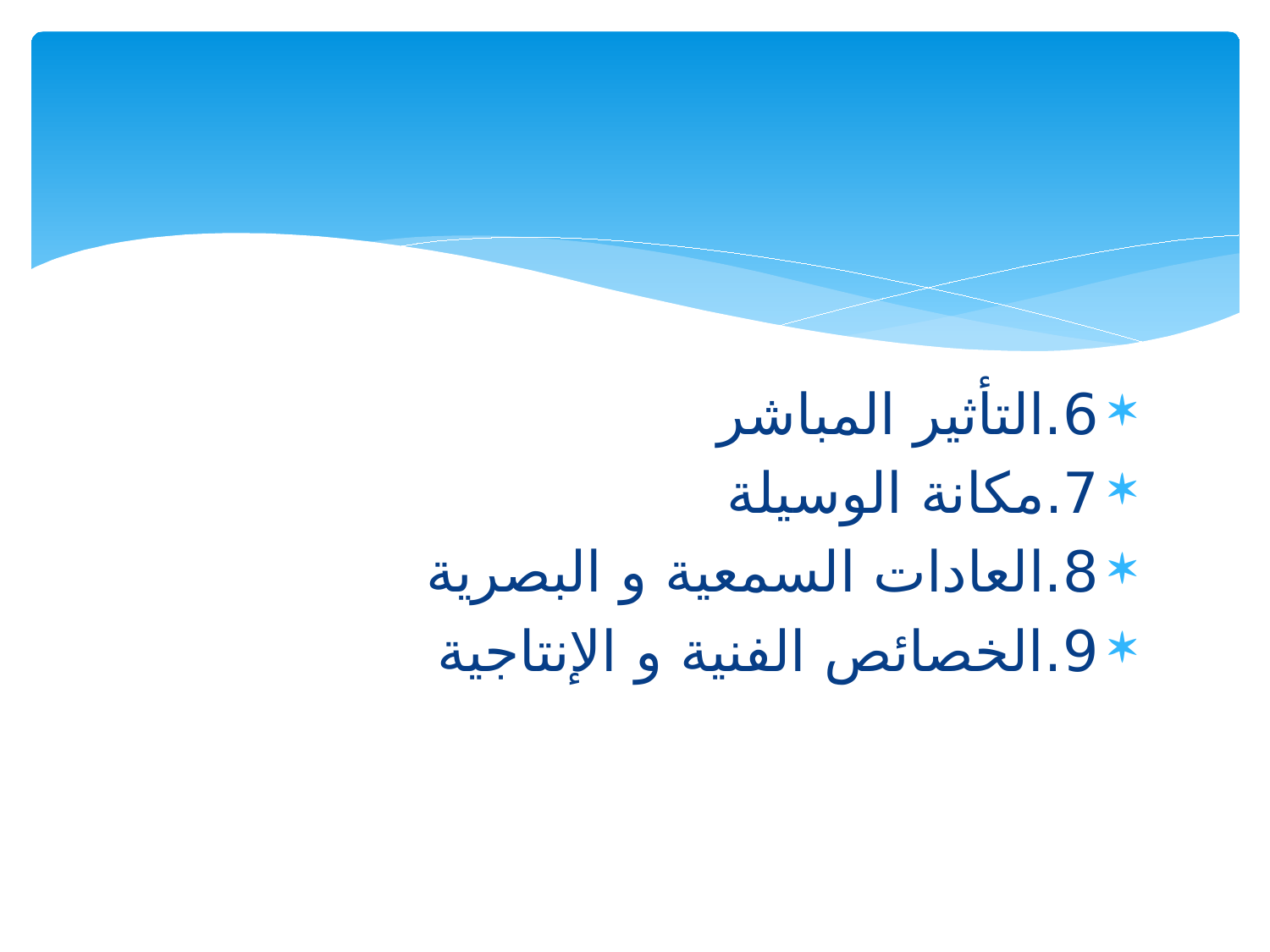

#
6.التأثير المباشر
7.مكانة الوسيلة
8.العادات السمعية و البصرية
9.الخصائص الفنية و الإنتاجية